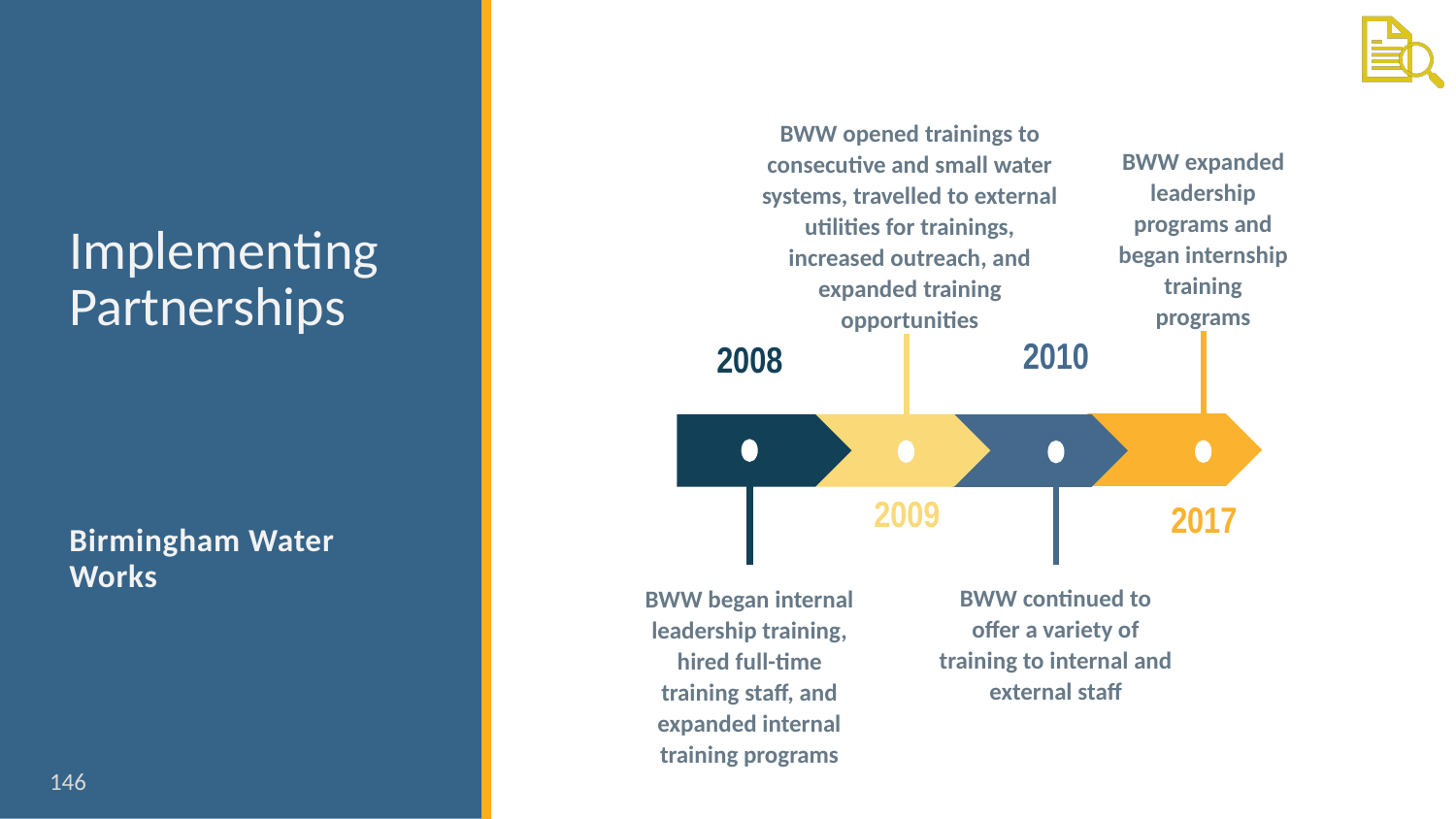

# Implementing Partnerships
BWW opened trainings to consecutive and small water systems, travelled to external utilities for trainings, increased outreach, and expanded training opportunities
BWW expanded leadership programs and began internship training programs
2010
2008

2009
2017
BWW continued to offer a variety of training to internal and external staff
BWW began internal leadership training, hired full-time training staff, and expanded internal training programs
Birmingham Water Works

146